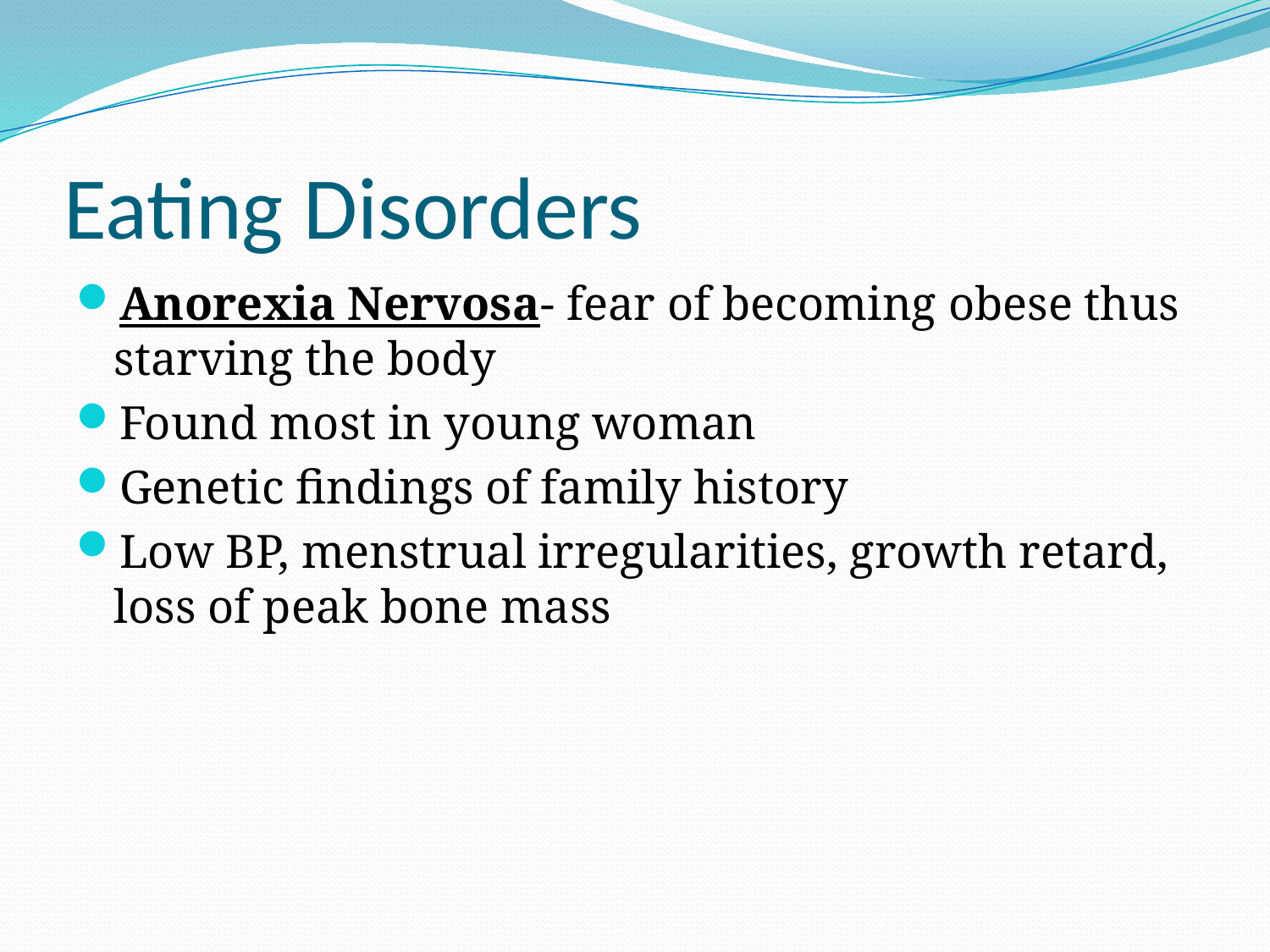

# Eating Disorders
Anorexia Nervosa- fear of becoming obese thus starving the body
Found most in young woman
Genetic findings of family history
Low BP, menstrual irregularities, growth retard, loss of peak bone mass